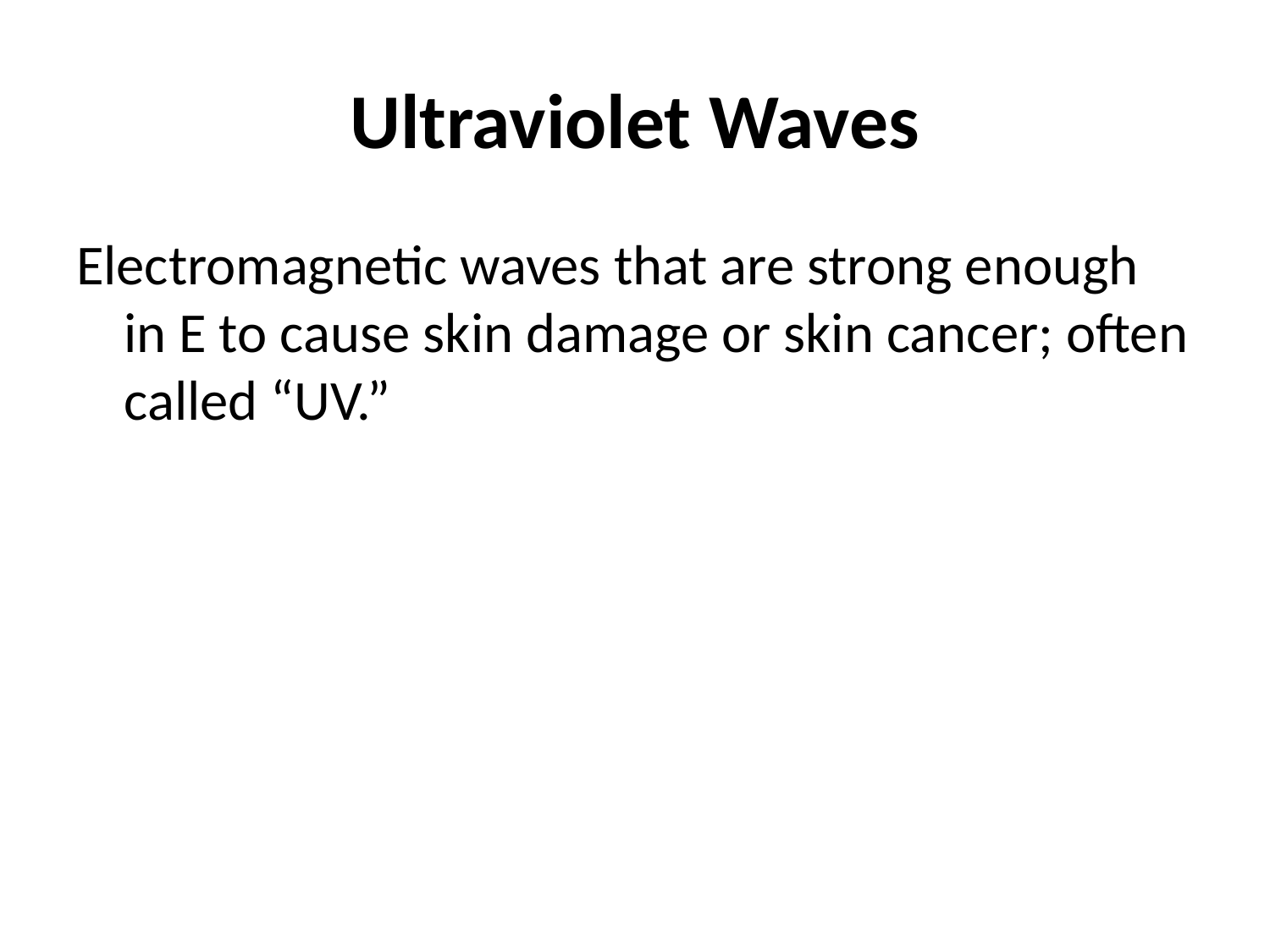

# Ultraviolet Waves
Electromagnetic waves that are strong enough in E to cause skin damage or skin cancer; often called “UV.”